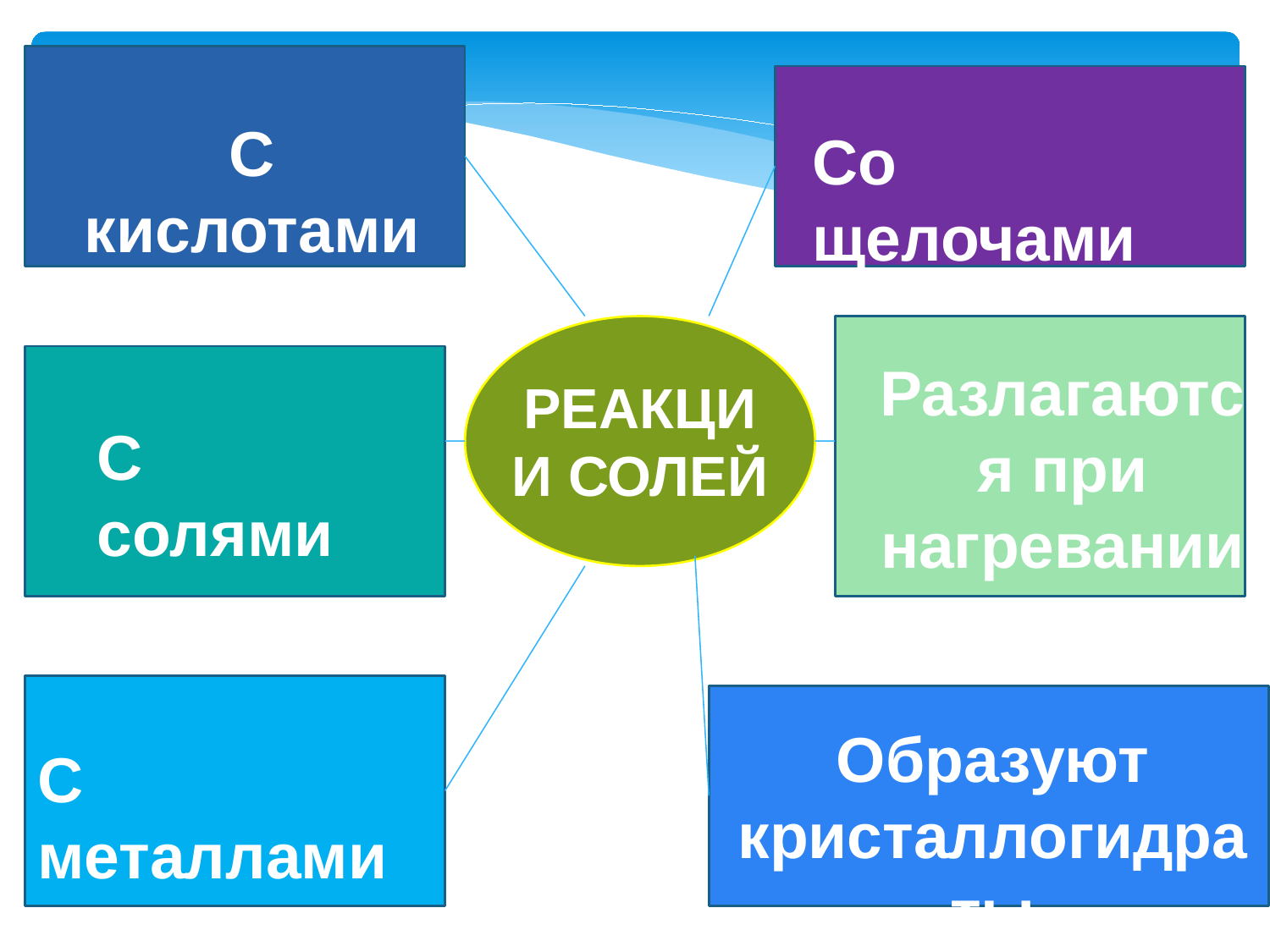

С кислотами
Со щелочами

Разлагаются при нагревании
РЕАКЦИИ СОЛЕЙ
С солями

Образуют кристаллогидраты
С металлами